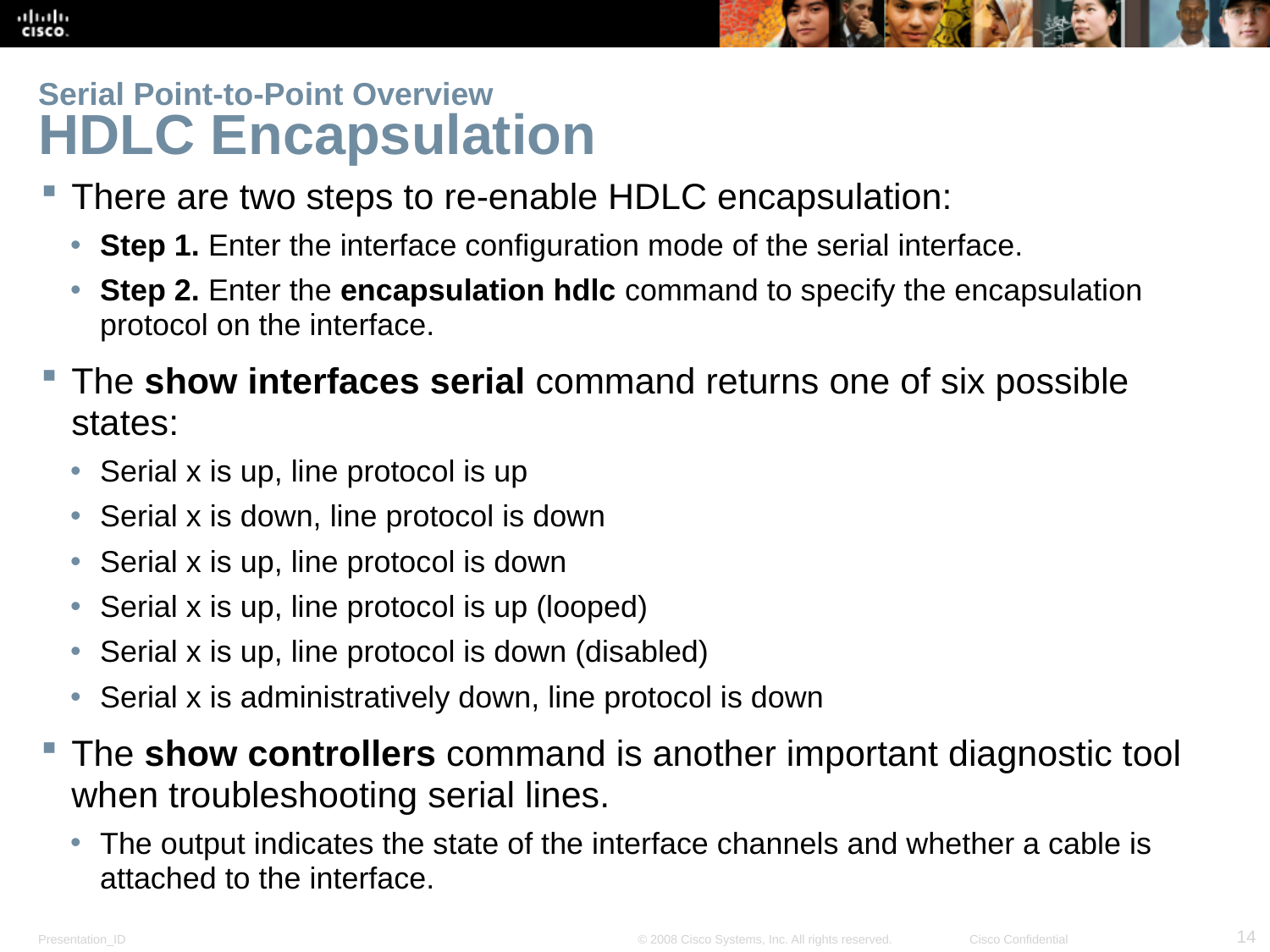

# Serial Point-to-Point Overview HDLC Encapsulation
There are two steps to re-enable HDLC encapsulation:
Step 1. Enter the interface configuration mode of the serial interface.
Step 2. Enter the encapsulation hdlc command to specify the encapsulation protocol on the interface.
The show interfaces serial command returns one of six possible states:
Serial x is up, line protocol is up
Serial x is down, line protocol is down
Serial x is up, line protocol is down
Serial x is up, line protocol is up (looped)
Serial x is up, line protocol is down (disabled)
Serial x is administratively down, line protocol is down
The show controllers command is another important diagnostic tool when troubleshooting serial lines.
The output indicates the state of the interface channels and whether a cable is attached to the interface.